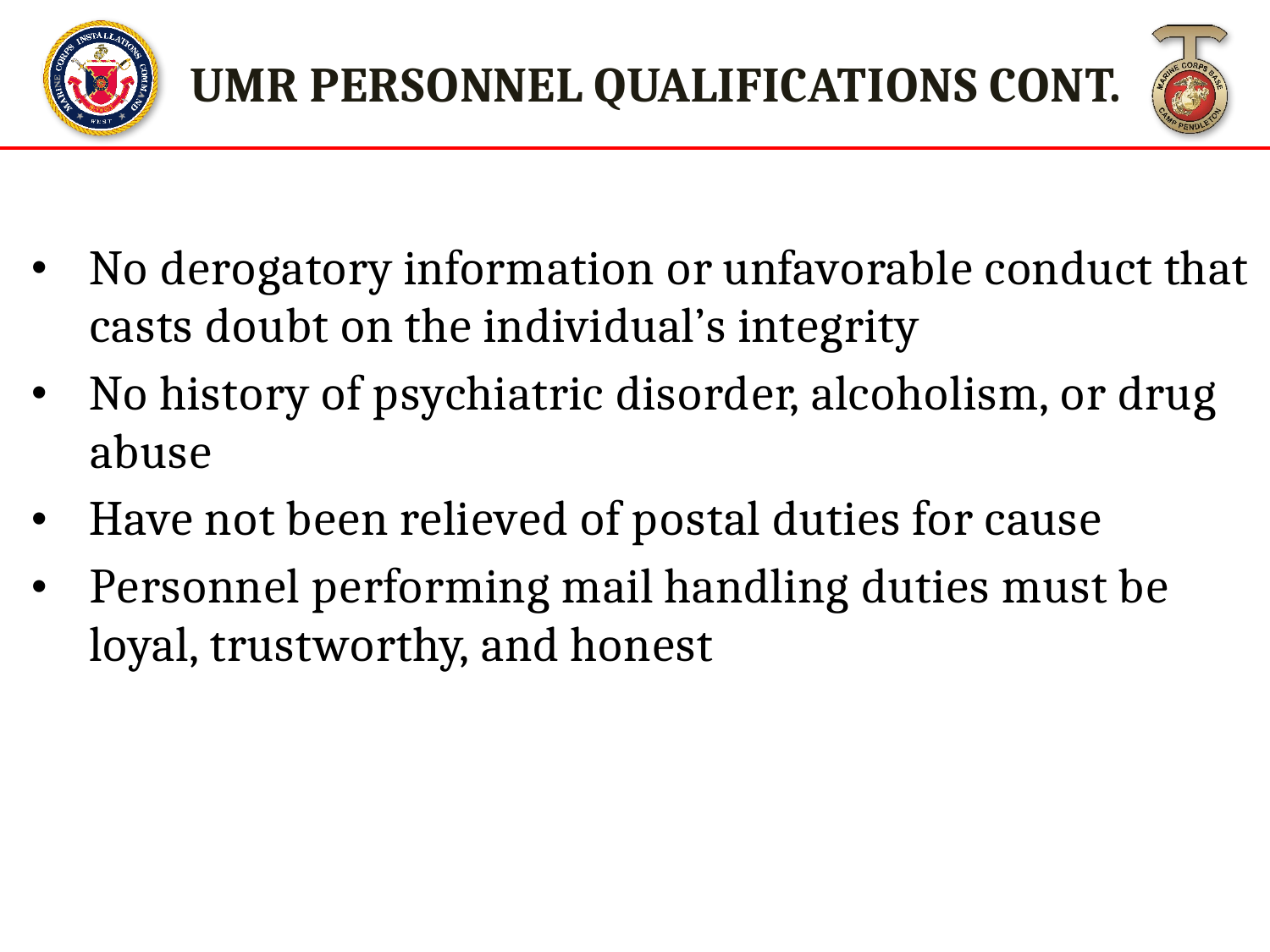

UMR PERSONNEL QUALIFICATIONS CONT.

No derogatory information or unfavorable conduct that casts doubt on the individual’s integrity
No history of psychiatric disorder, alcoholism, or drug abuse
Have not been relieved of postal duties for cause
Personnel performing mail handling duties must be loyal, trustworthy, and honest